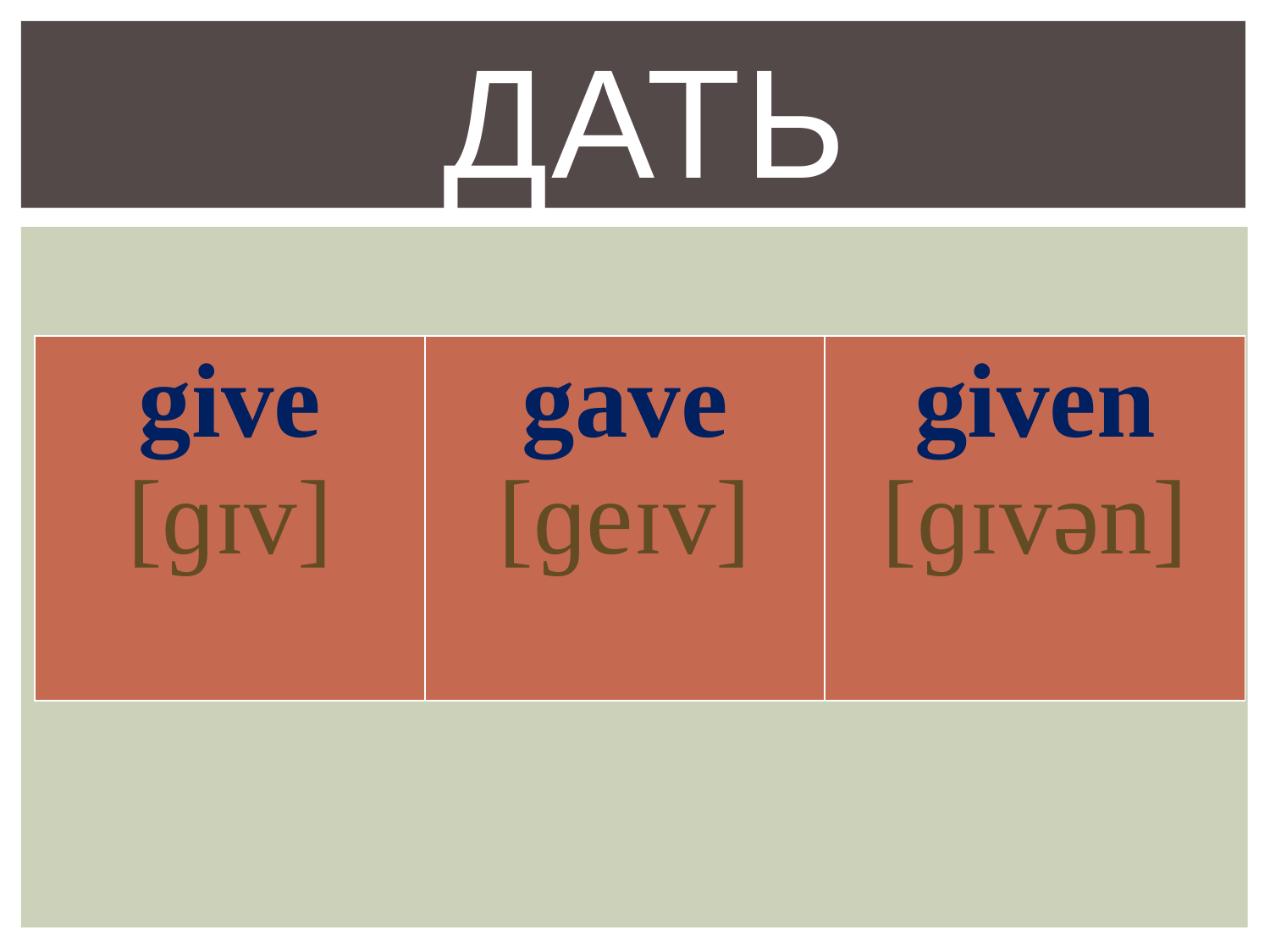

# дать
| give [ɡɪv] | gave [ɡeɪv] | given [ɡɪvən] |
| --- | --- | --- |